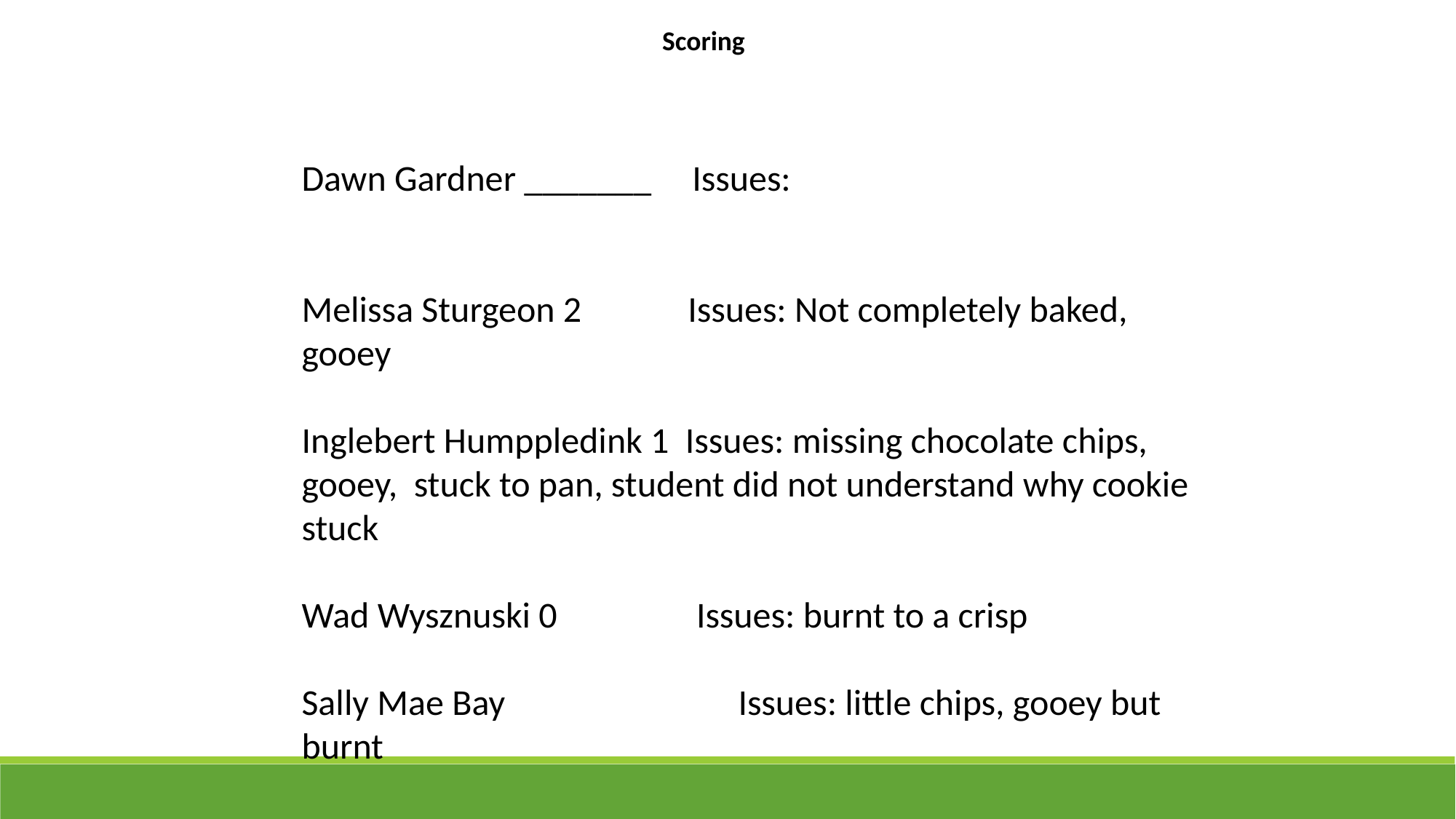

Scoring

Dawn Gardner _______     Issues:

Melissa Sturgeon 2             Issues: Not completely baked, gooey

Inglebert Humppledink 1  Issues: missing chocolate chips, gooey,  stuck to pan, student did not understand why cookie stuck

Wad Wysznuski 0                 Issues: burnt to a crisp

Sally Mae Bay			Issues: little chips, gooey but burnt